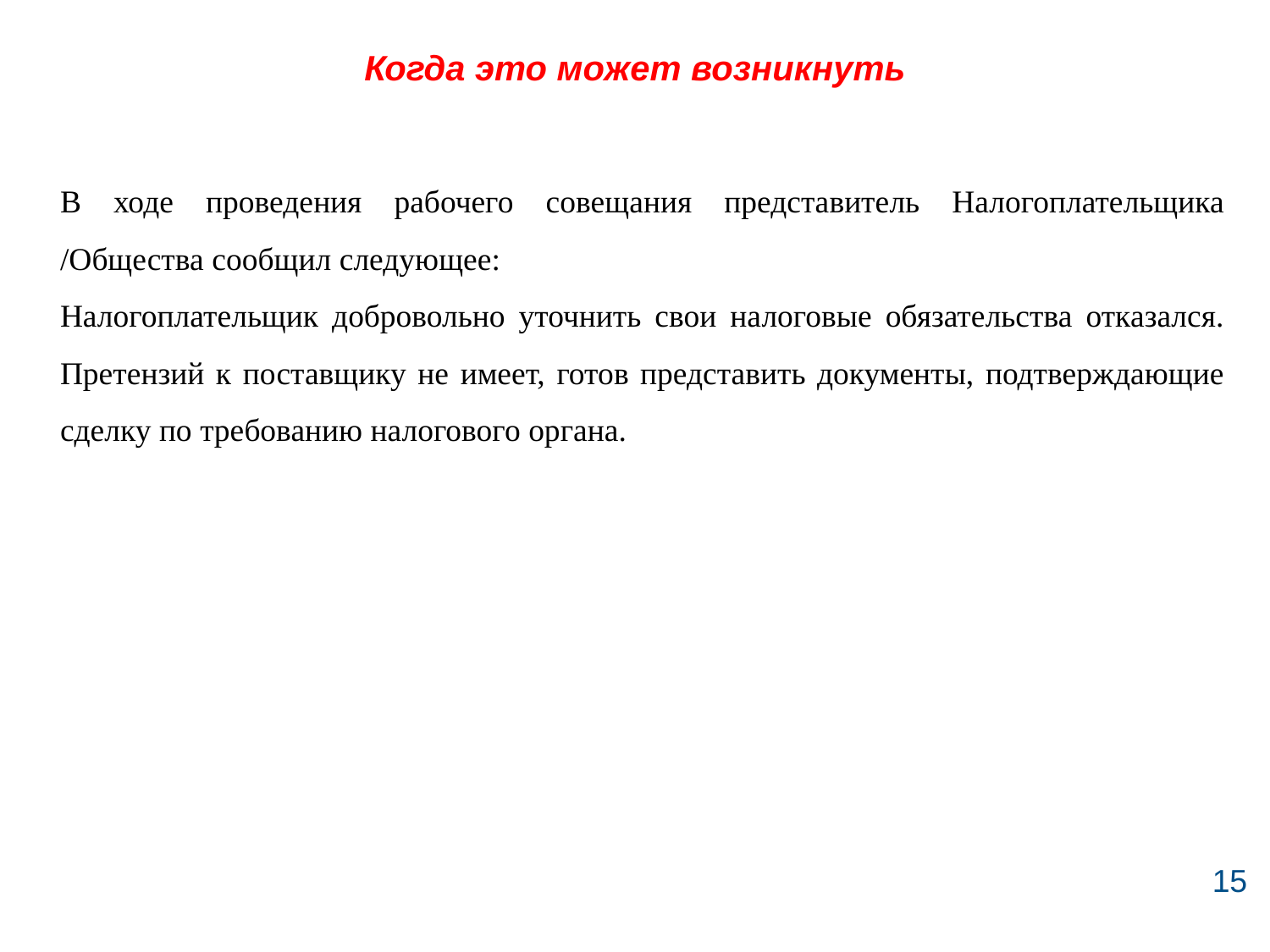

# Когда это может возникнуть

В ходе проведения рабочего совещания представитель Налогоплательщика /Общества сообщил следующее:
Налогоплательщик добровольно уточнить свои налоговые обязательства отказался. Претензий к поставщику не имеет, готов представить документы, подтверждающие сделку по требованию налогового органа.